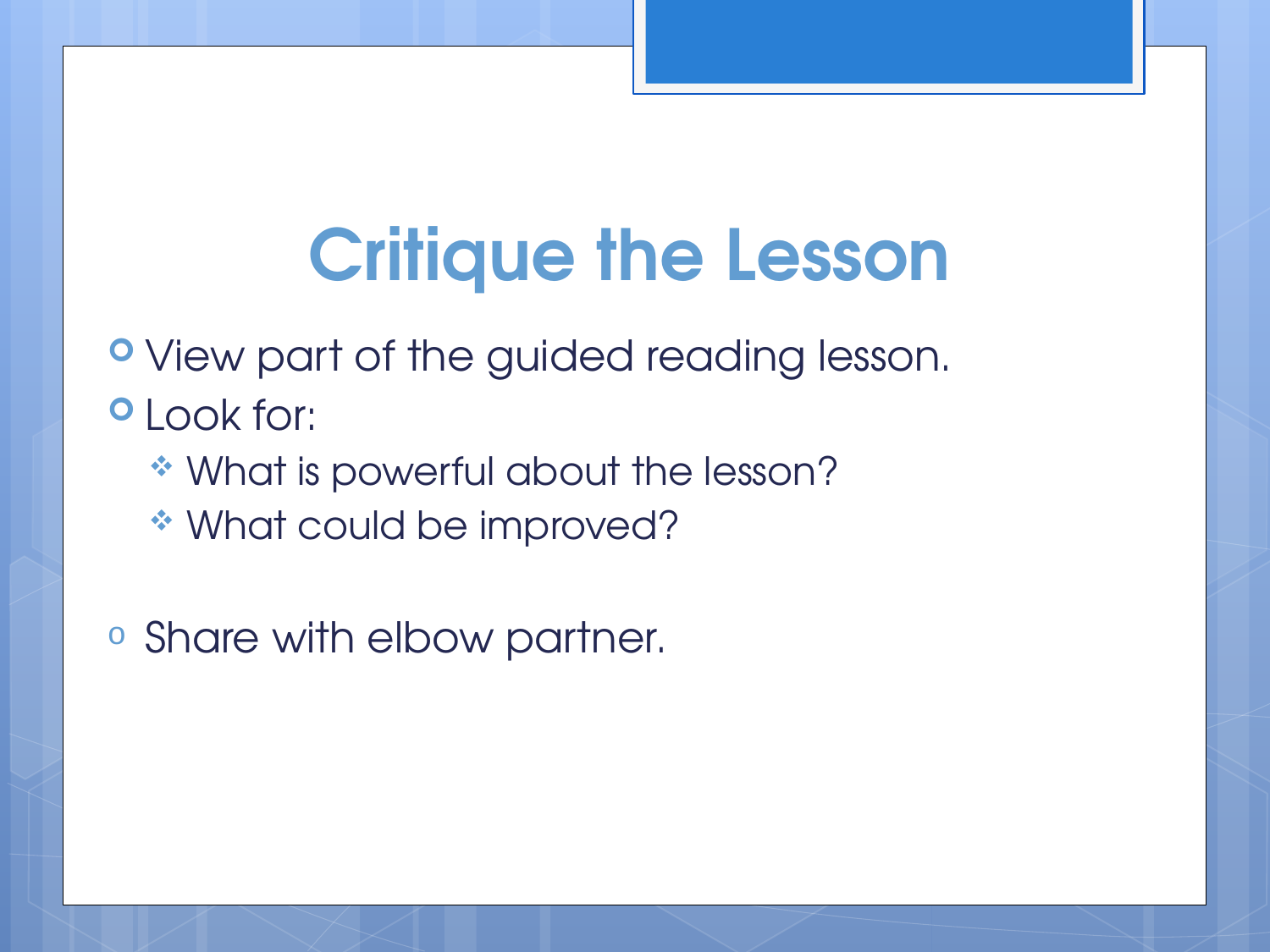

# Critique the Lesson
View part of the guided reading lesson.
Look for:
What is powerful about the lesson?
What could be improved?

Share with elbow partner.